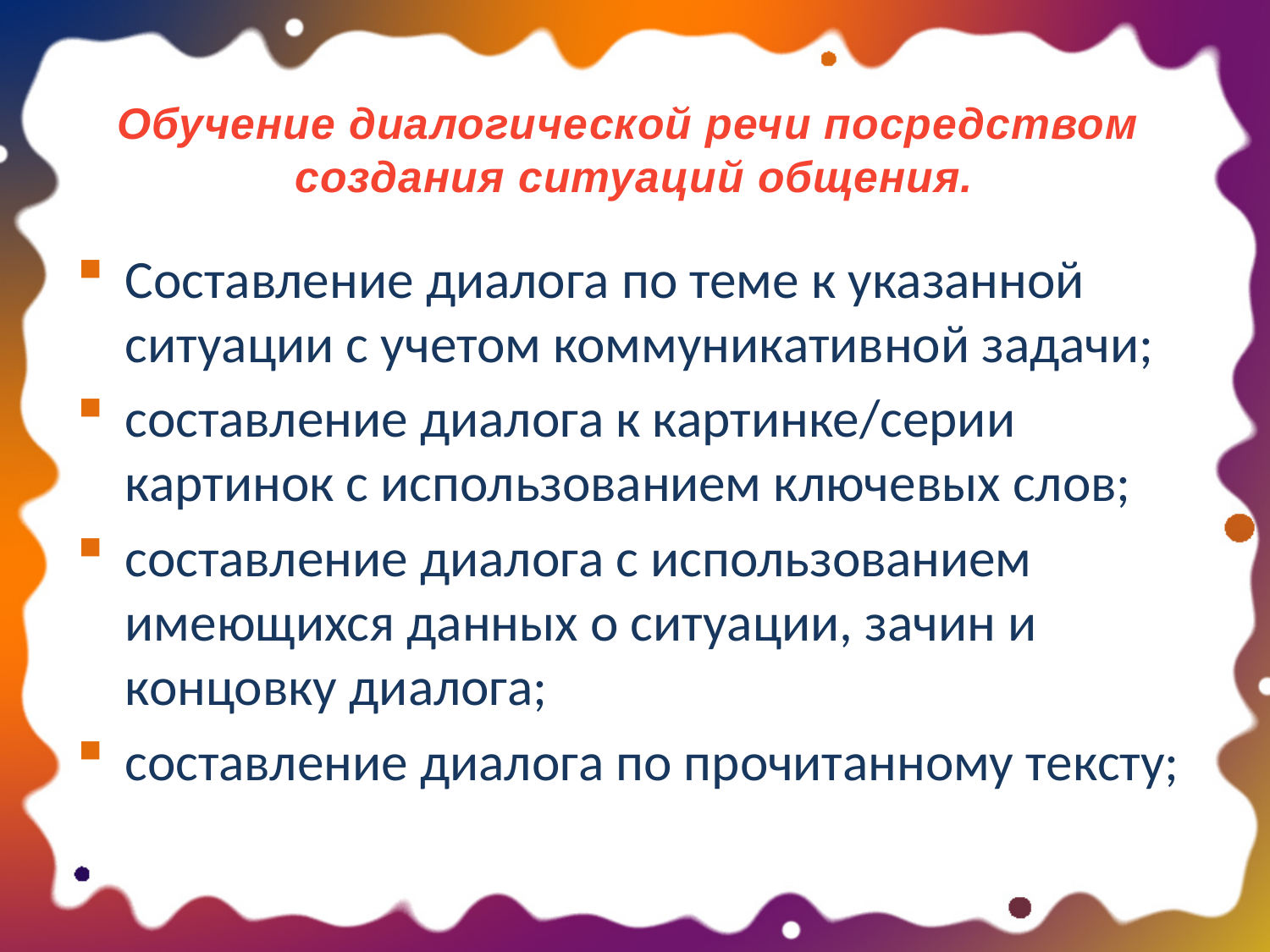

# Обучение диалогической речи посредством  создания ситуаций общения.
Составление диалога по теме к указанной ситуации с учетом коммуникативной задачи;
составление диалога к картинке/серии картинок с использованием ключевых слов;
составление диалога с использованием имеющихся данных о ситуации, зачин и концовку диалога;
составление диалога по прочитанному тексту;